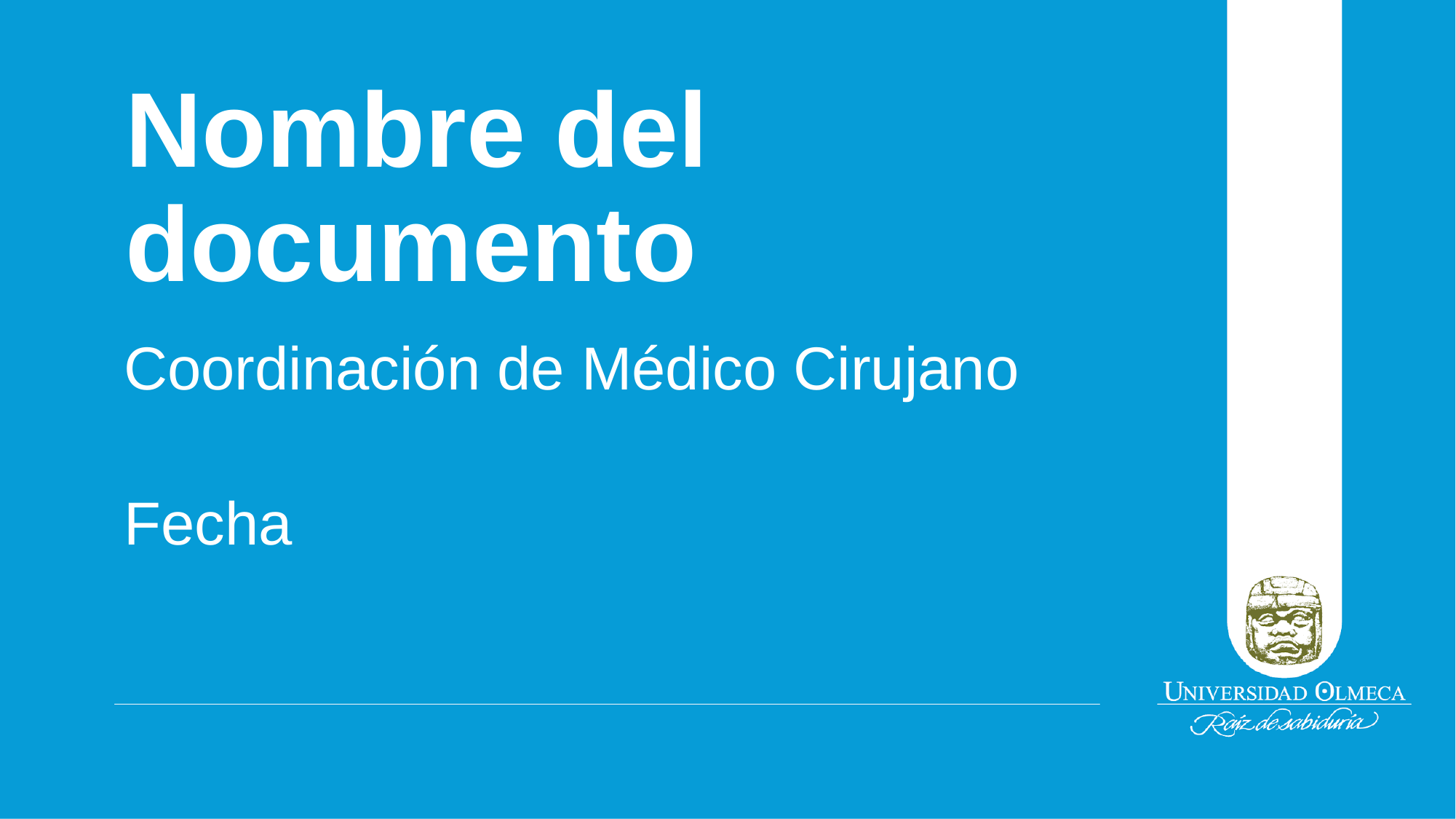

Nombre del
documento
Coordinación de Médico Cirujano
Fecha